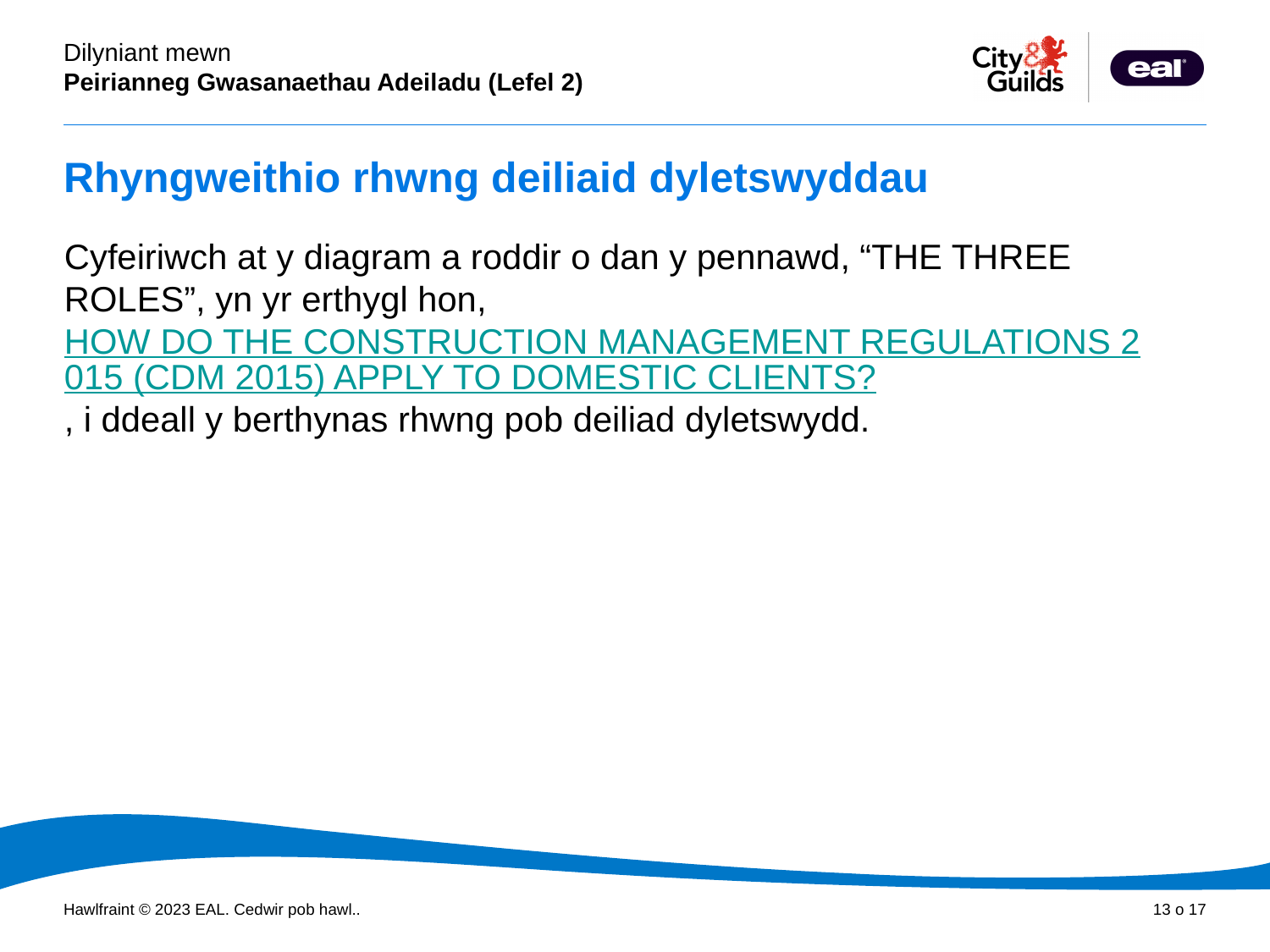

# Rhyngweithio rhwng deiliaid dyletswyddau
Cyfeiriwch at y diagram a roddir o dan y pennawd, “THE THREE ROLES”, yn yr erthygl hon, HOW DO THE CONSTRUCTION MANAGEMENT REGULATIONS 2015 (CDM 2015) APPLY TO DOMESTIC CLIENTS?, i ddeall y berthynas rhwng pob deiliad dyletswydd.